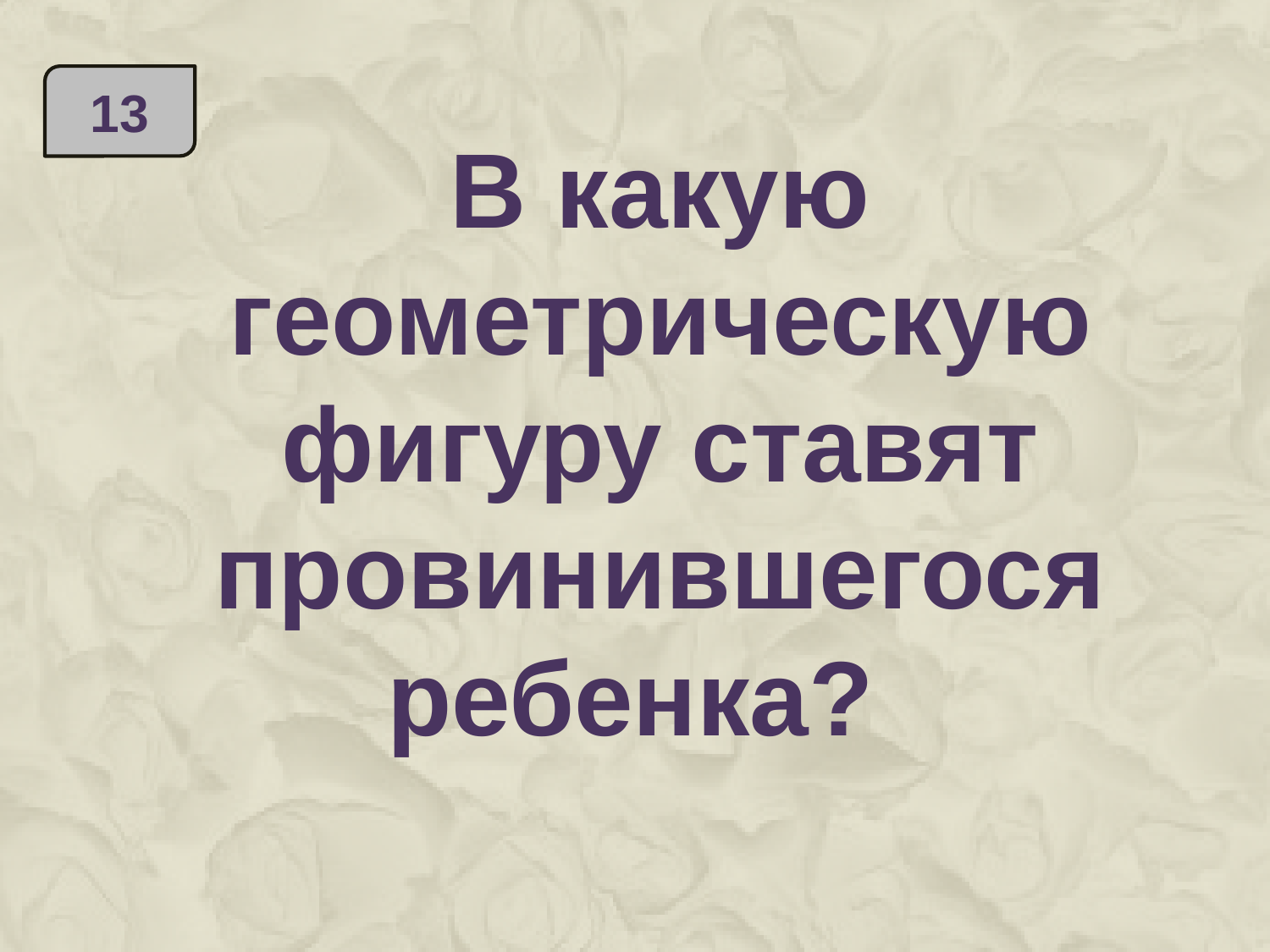

13
В какую геометрическую фигуру ставят провинившегося ребенка?